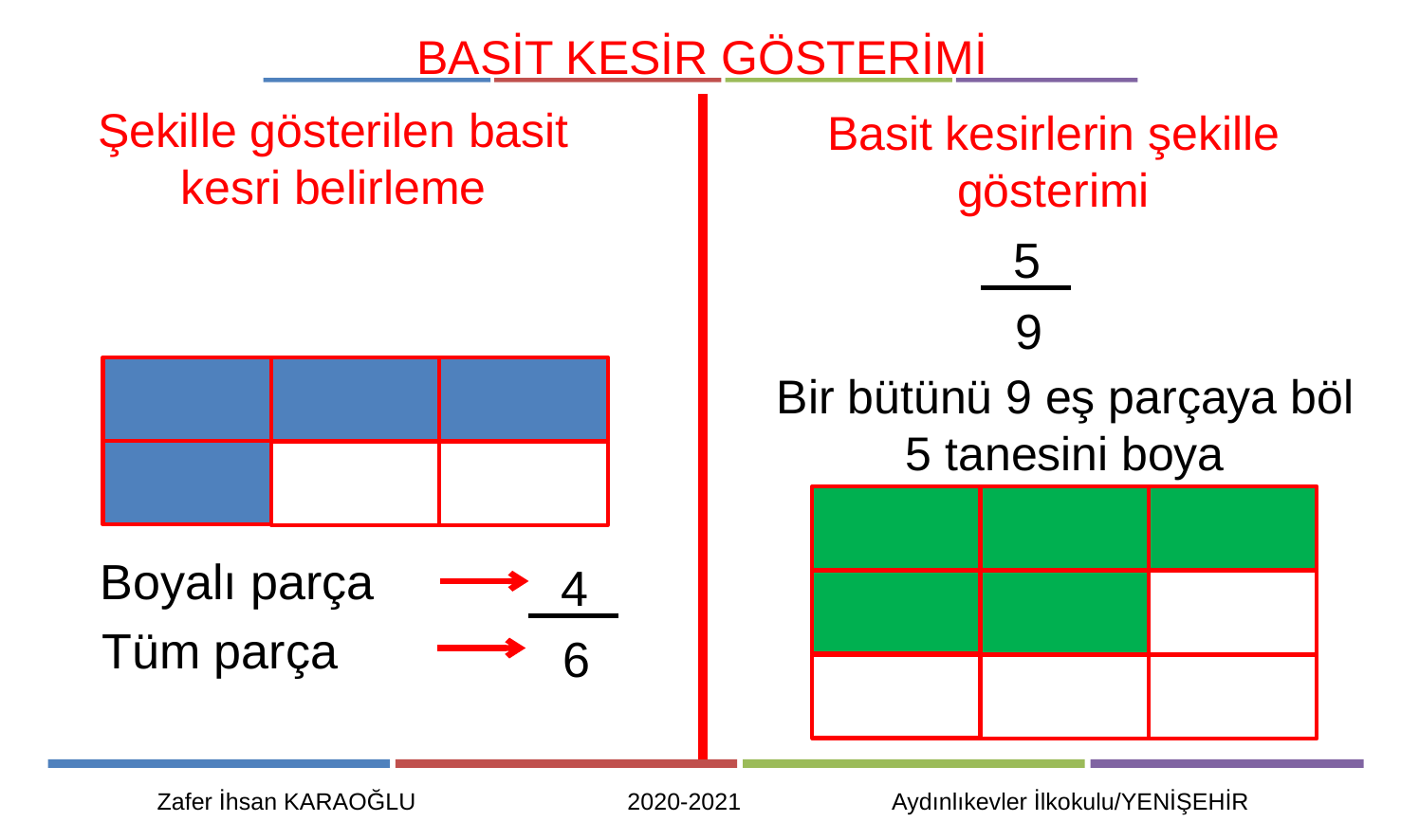

BASİT KESİR GÖSTERİMİ

Şekille gösterilen basit kesri belirleme
Basit kesirlerin şekille gösterimi
5
9

Bir bütünü 9 eş parçaya böl 5 tanesini boya

Boyalı parça
4
Tüm parça
6

Zafer İhsan KARAOĞLU                                2020-2021                       Aydınlıkevler İlkokulu/YENİŞEHİR